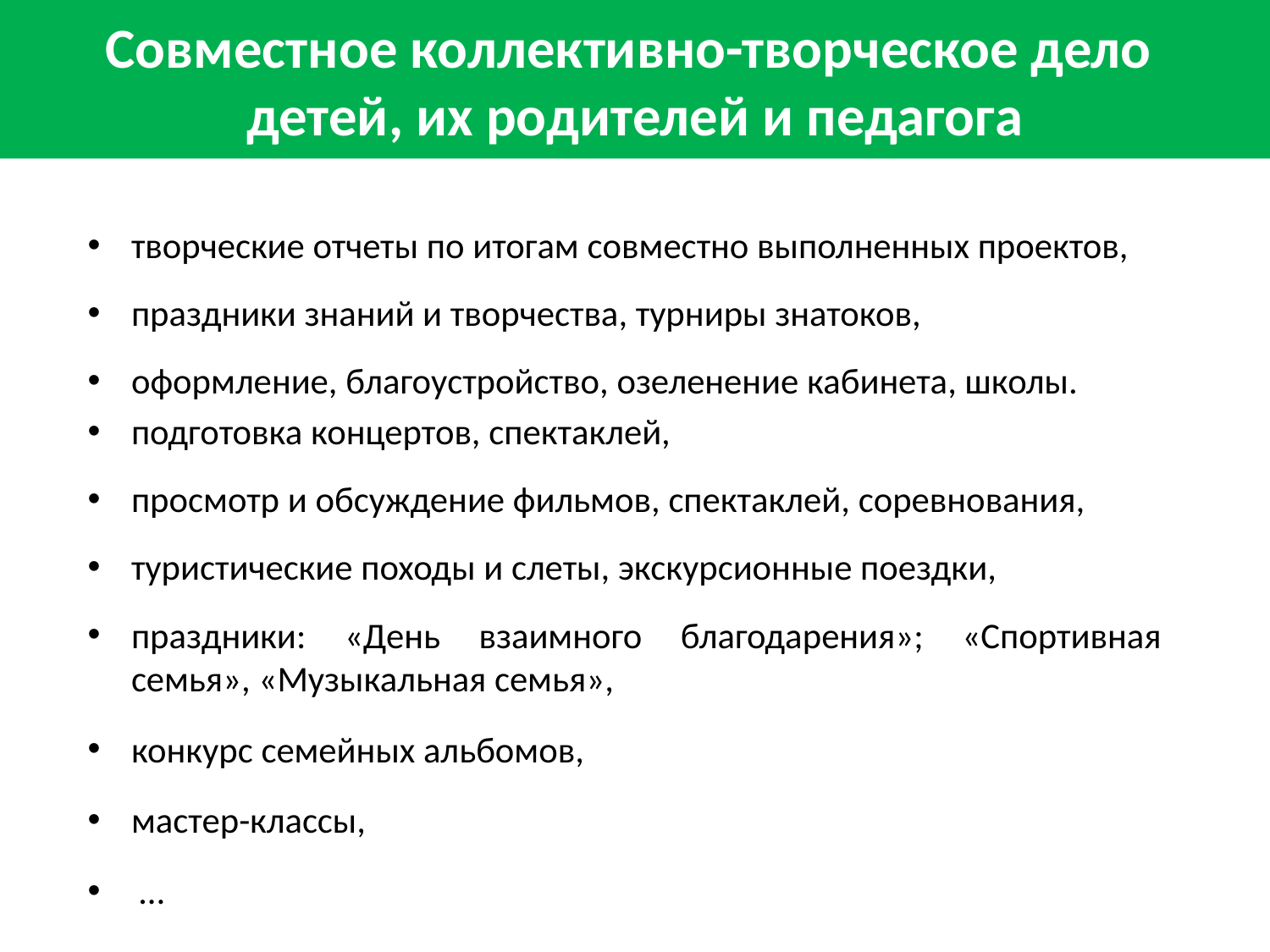

# Совместное коллективно-творческое дело детей, их родителей и педагога
творческие отчеты по итогам совместно выполненных проектов,

праздники знаний и творчества, турниры знатоков,

оформление, благоустройство, озеленение кабинета, школы.
подготовка концертов, спектаклей,

просмотр и обсуждение фильмов, спектаклей, соревнования,

туристические походы и слеты, экскурсионные поездки,

праздники: «День взаимного благодарения»; «Спортивная семья», «Музыкальная семья»,

конкурс семейных альбомов,

мастер-классы,

 …